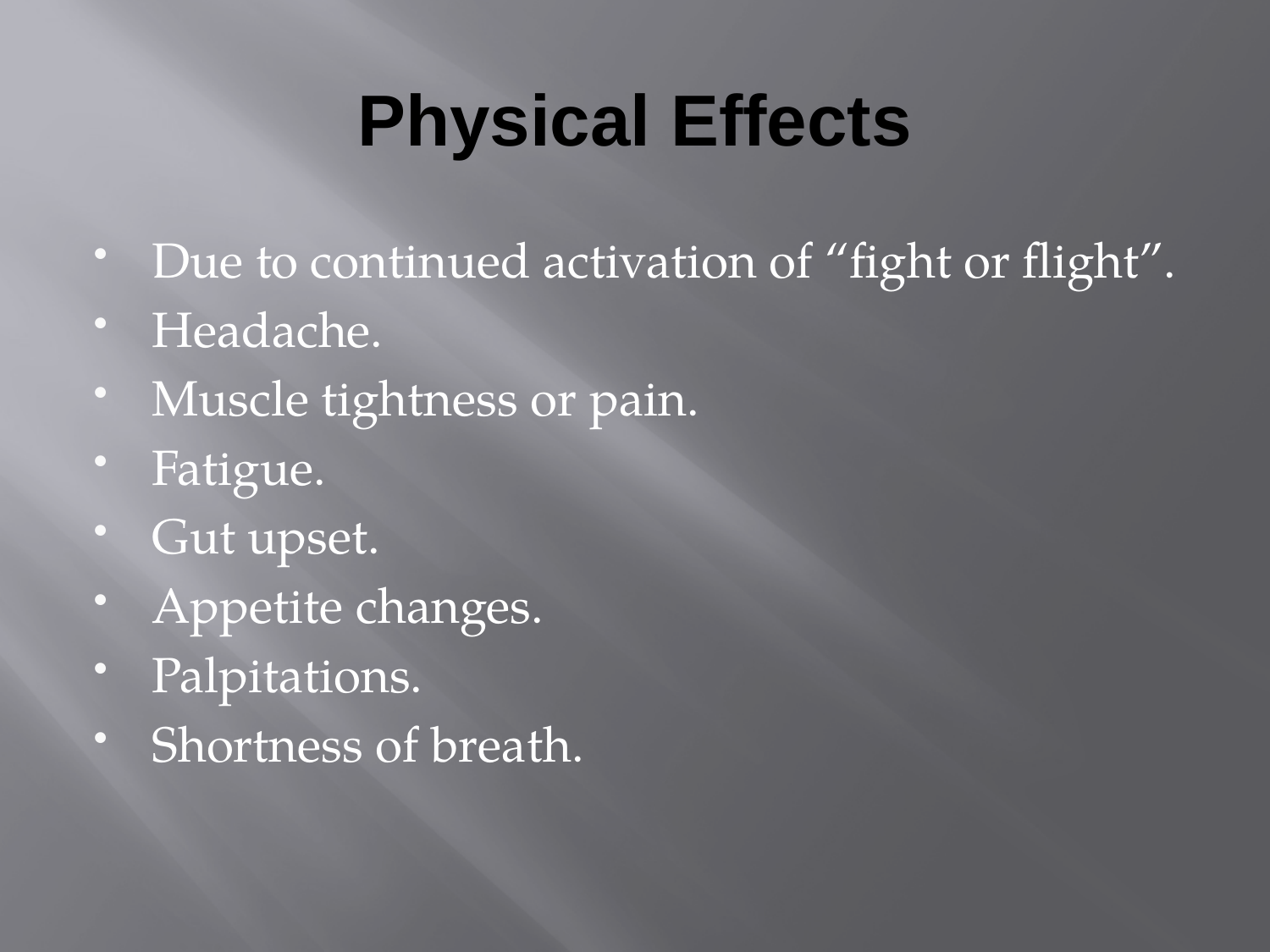

# Physical Effects
Due to continued activation of “fight or flight”.
Headache.
Muscle tightness or pain.
Fatigue.
Gut upset.
Appetite changes.
Palpitations.
Shortness of breath.